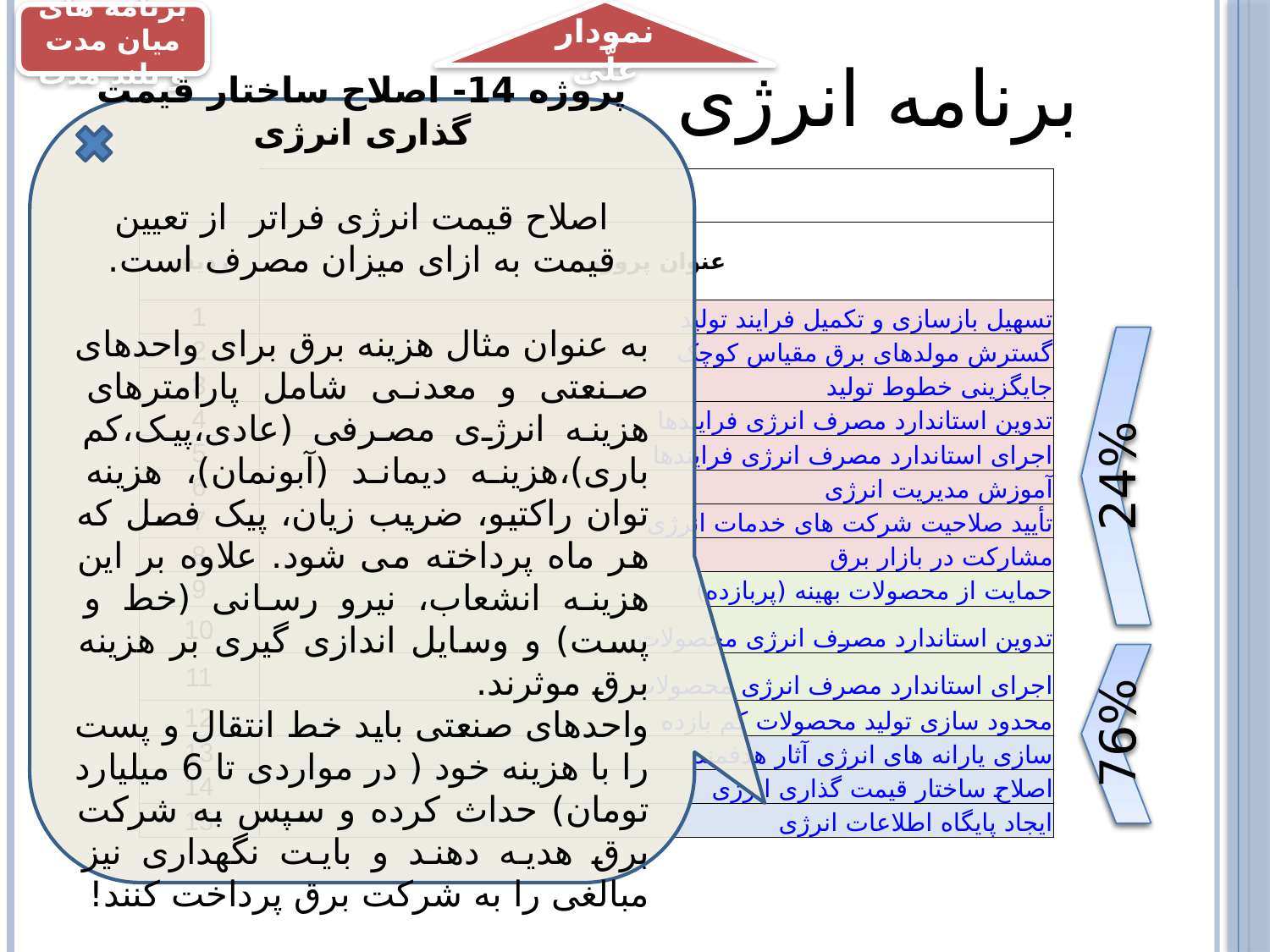

نمودار علّی
برنامه های میان مدت و بلند مدت
# برنامه انرژی
پروژه 14- اصلاح ساختار قیمت گذاری انرژی

اصلاح قیمت انرژی فراتر  از تعیین قیمت به ازای میزان مصرف است.

به عنوان مثال هزینه برق برای واحدهای صنعتی و معدنی شامل پارامترهای هزینه انرژی مصرفی (عادی،پیک،کم باری)،هزینه دیماند (آبونمان)، هزینه توان راکتیو، ضریب زیان، پیک فصل که هر ماه پرداخته می شود. علاوه بر این هزینه انشعاب، نیرو رسانی (خط و پست) و وسایل اندازی گیری بر هزینه برق موثرند.
واحدهای صنعتی باید خط انتقال و پست را با هزینه خود ( در مواردی تا 6 میلیارد تومان) حداث کرده و سپس به شرکت برق هدیه دهند و بایت نگهداری نیز مبالغی را به شرکت برق پرداخت کنند!

|  |  |
| --- | --- |
| ردیف | عنوان پروژه |
| 1 | تسهیل بازسازی و تکمیل فرایند تولید |
| 2 | گسترش مولدهای برق مقیاس کوچک |
| 3 | جایگزینی خطوط تولید |
| 4 | تدوین استاندارد مصرف انرژی فرایندها |
| 5 | اجرای استاندارد مصرف انرژی فرایندها |
| 6 | آموزش مدیریت انرژی |
| 7 | تأیید صلاحیت شرکت های خدمات انرژی |
| 8 | مشارکت در بازار برق |
| 9 | حمایت از محصولات بهینه (پربازده) |
| 10 | تدوین استاندارد مصرف انرژی محصولات |
| 11 | اجرای استاندارد مصرف انرژی محصولات |
| 12 | محدود سازی تولید محصولات کم بازده |
| 13 | آثار هدفمند سازی یارانه های انرژی |
| 14 | اصلاح ساختار قیمت گذاری انرژی |
| 15 | ایجاد پایگاه اطلاعات انرژی |
24%
24%
76%
76%